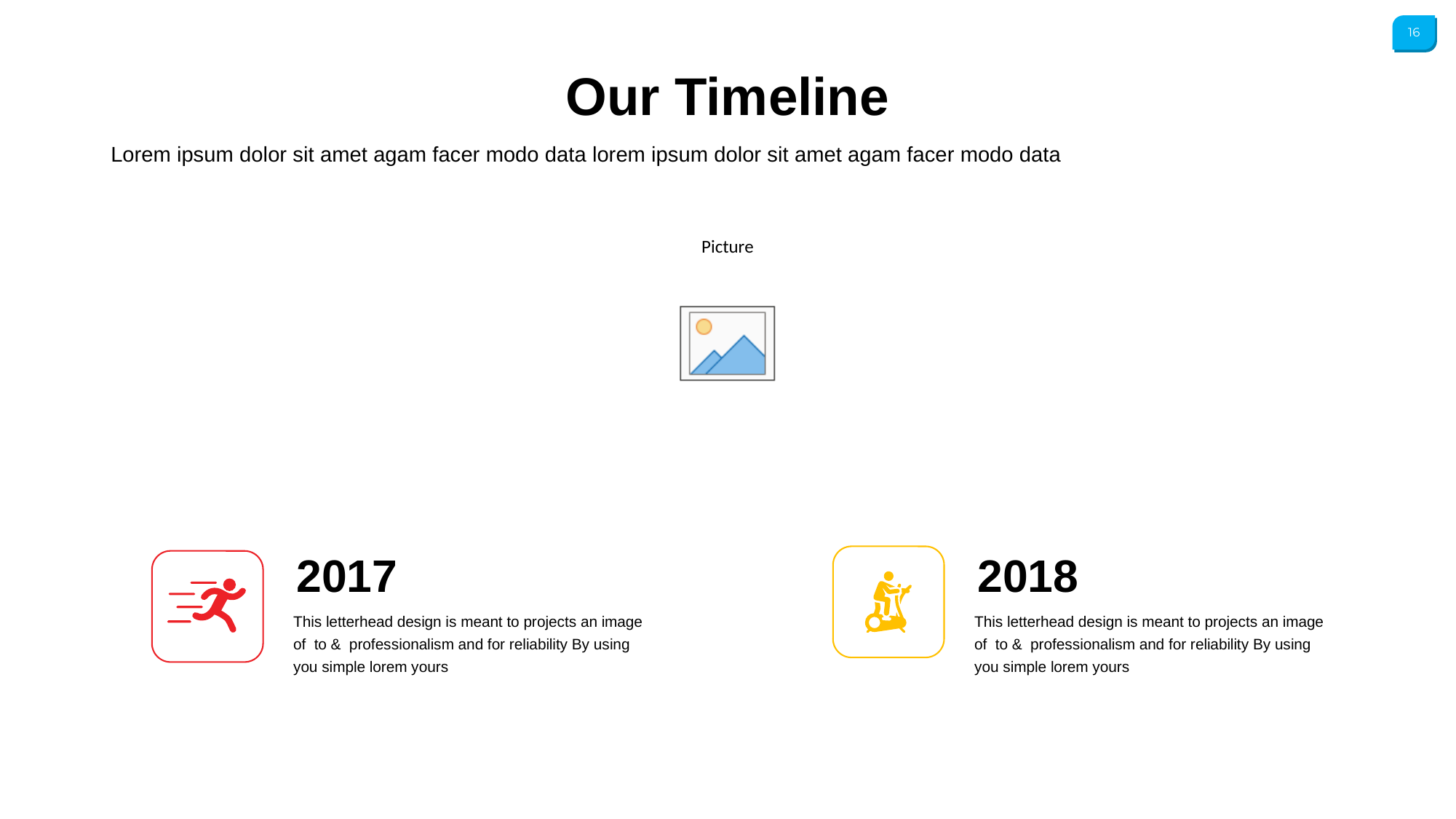

Our Timeline
Lorem ipsum dolor sit amet agam facer modo data lorem ipsum dolor sit amet agam facer modo data

2017
This letterhead design is meant to projects an image of  to &  professionalism and for reliability By using you simple lorem yours
2018
This letterhead design is meant to projects an image of  to &  professionalism and for reliability By using you simple lorem yours